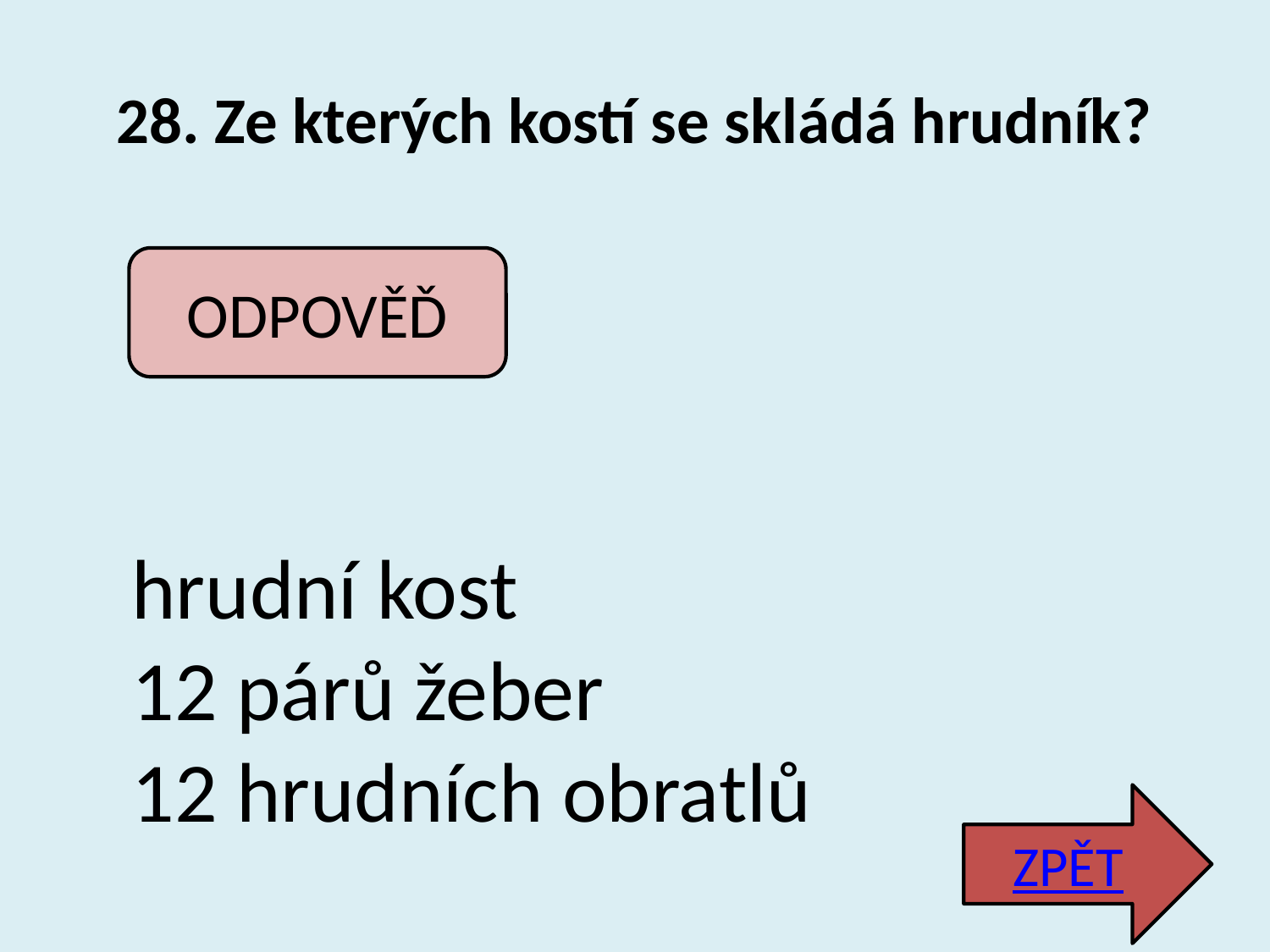

# 28. Ze kterých kostí se skládá hrudník?

ODPOVĚĎ

hrudní kost
12 párů žeber
12 hrudních obratlů
ZPĚT